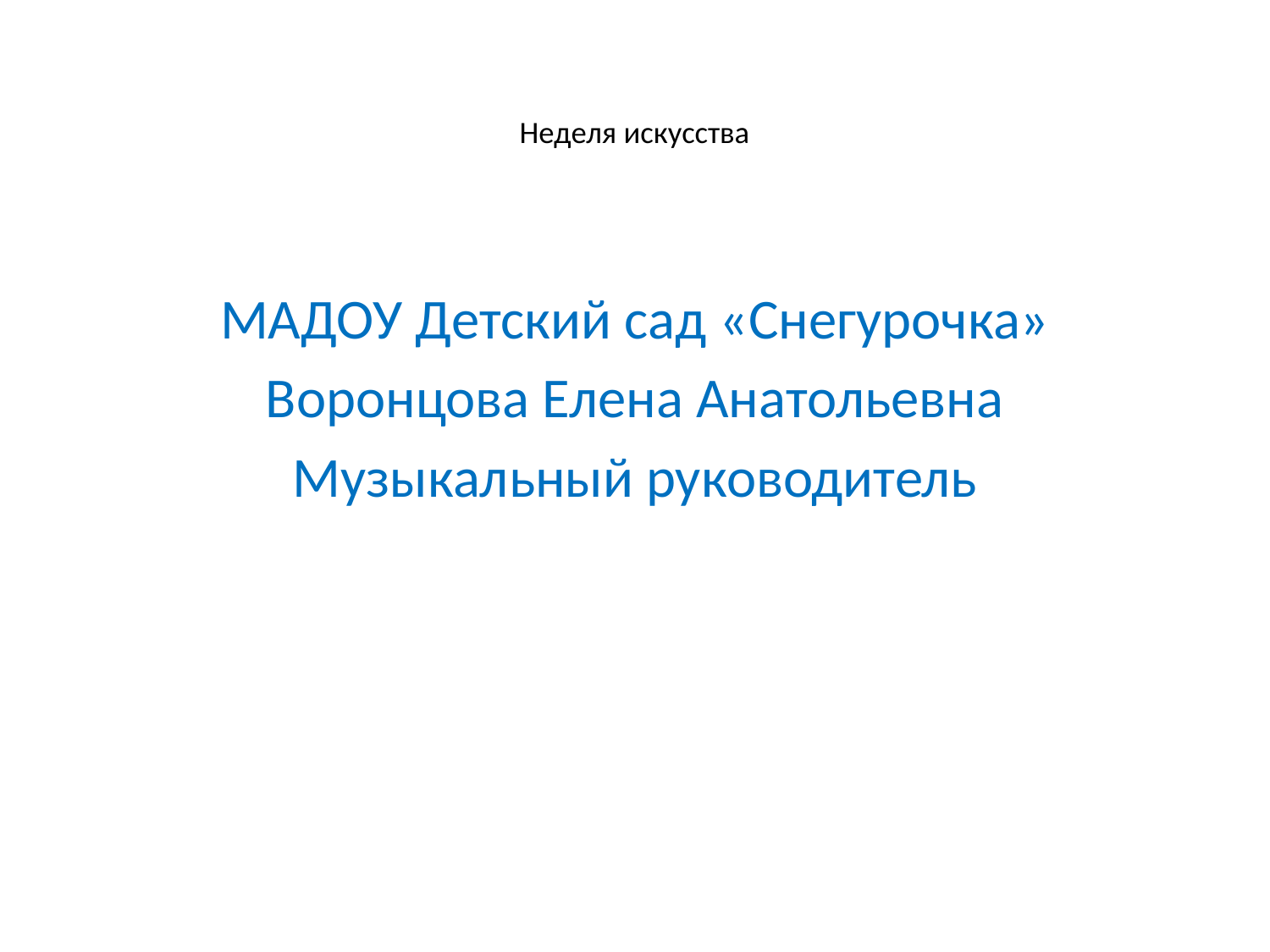

# Неделя искусства
МАДОУ Детский сад «Снегурочка»
Воронцова Елена Анатольевна
Музыкальный руководитель